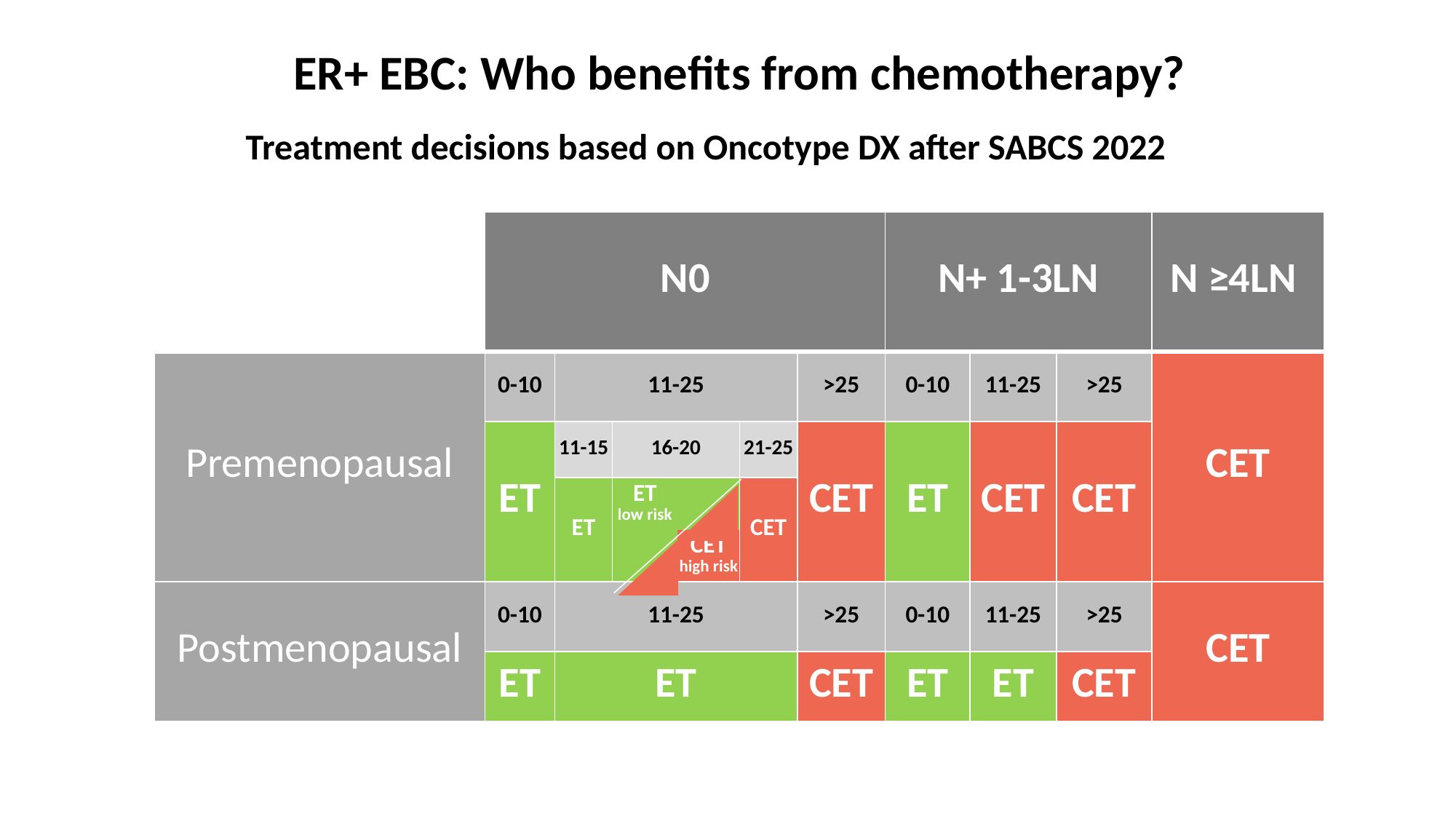

ER+ EBC: Who benefits from chemotherapy?
Treatment decisions based on Oncotype DX after SABCS 2022
|  | N0 |  |  |  |  |  | N+ 1-3LN |  |  | N ≥4LN |
| --- | --- | --- | --- | --- | --- | --- | --- | --- | --- | --- |
| Premenopausal | 0-10 | 11-25 |  |  |  | >25 | 0-10 | 11-25 | >25 | CET |
|  | ET | 11-15 | 16-20 |  | 21-25 | CET | ET | CET | CET |  |
|  |  | ET | ET low risk |  | CET |  |  |  |  |  |
|  |  |  |  | CET high risk |  |  |  |  |  |  |
| Postmenopausal | 0-10 | 11-25 |  |  |  | >25 | 0-10 | 11-25 | >25 | CET |
|  | ET | ET |  |  |  | CET | ET | ET | CET |  |